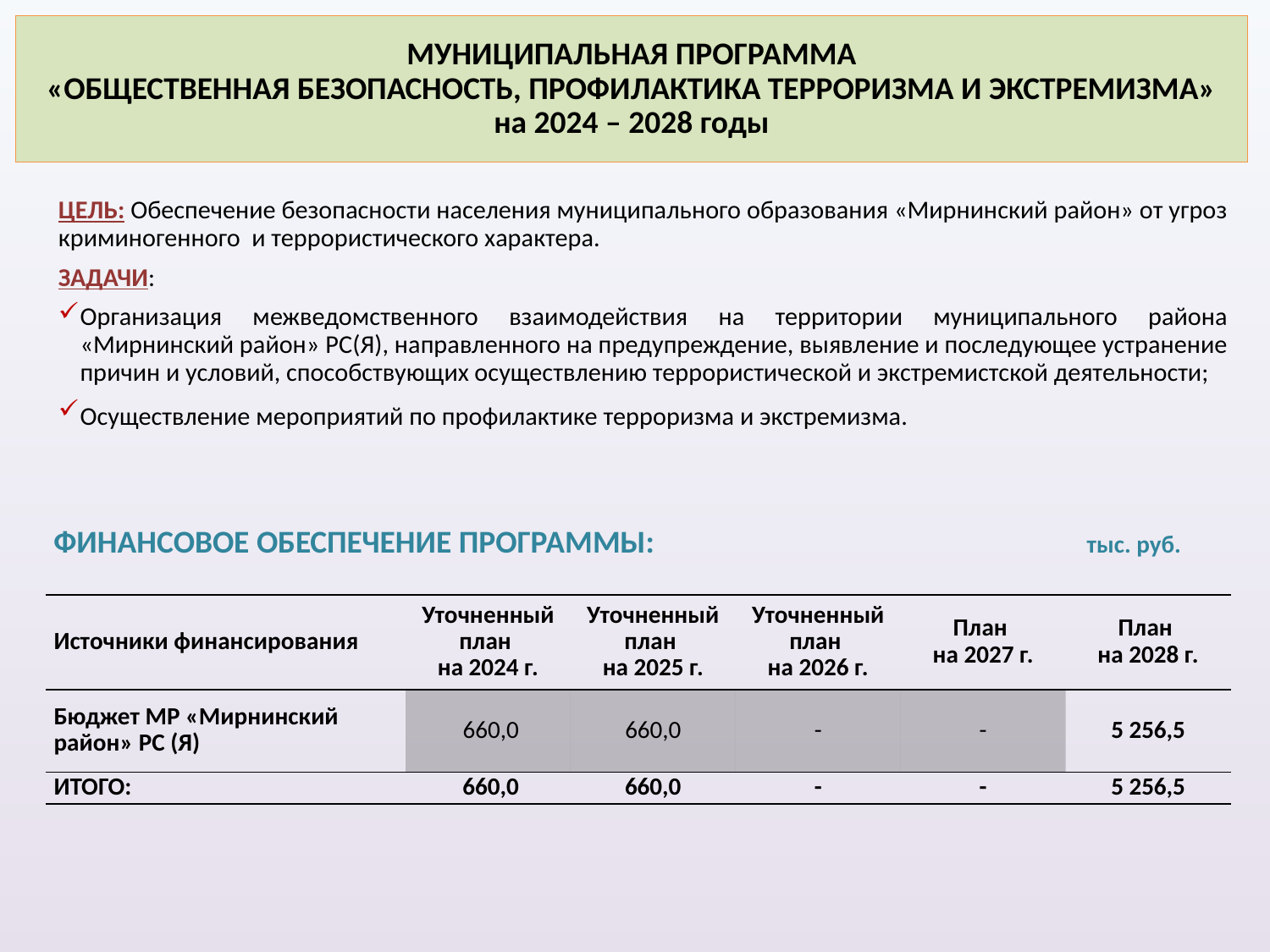

# МУНИЦИПАЛЬНАЯ ПРОГРАММА «ОБЩЕСТВЕННАЯ БЕЗОПАСНОСТЬ, ПРОФИЛАКТИКА ТЕРРОРИЗМА И ЭКСТРЕМИЗМА» на 2024 – 2028 годы
ЦЕЛЬ: Обеспечение безопасности населения муниципального образования «Мирнинский район» от угроз криминогенного  и террористического характера.
ЗАДАЧИ:
Организация межведомственного взаимодействия на территории муниципального района «Мирнинский район» РС(Я), направленного на предупреждение, выявление и последующее устранение причин и условий, способствующих осуществлению террористической и экстремистской деятельности;
Осуществление мероприятий по профилактике терроризма и экстремизма.

ФИНАНСОВОЕ ОБЕСПЕЧЕНИЕ ПРОГРАММЫ:                                                            тыс. руб.
| Источники финансирования | Уточненный план на 2024 г. | Уточненный план на 2025 г. | Уточненный план на 2026 г. | План на 2027 г. | План на 2028 г. |
| --- | --- | --- | --- | --- | --- |
| Бюджет МР «Мирнинский район» РС (Я) | 660,0 | 660,0 | - | - | 5 256,5 |
| ИТОГО: | 660,0 | 660,0 | - | - | 5 256,5 |